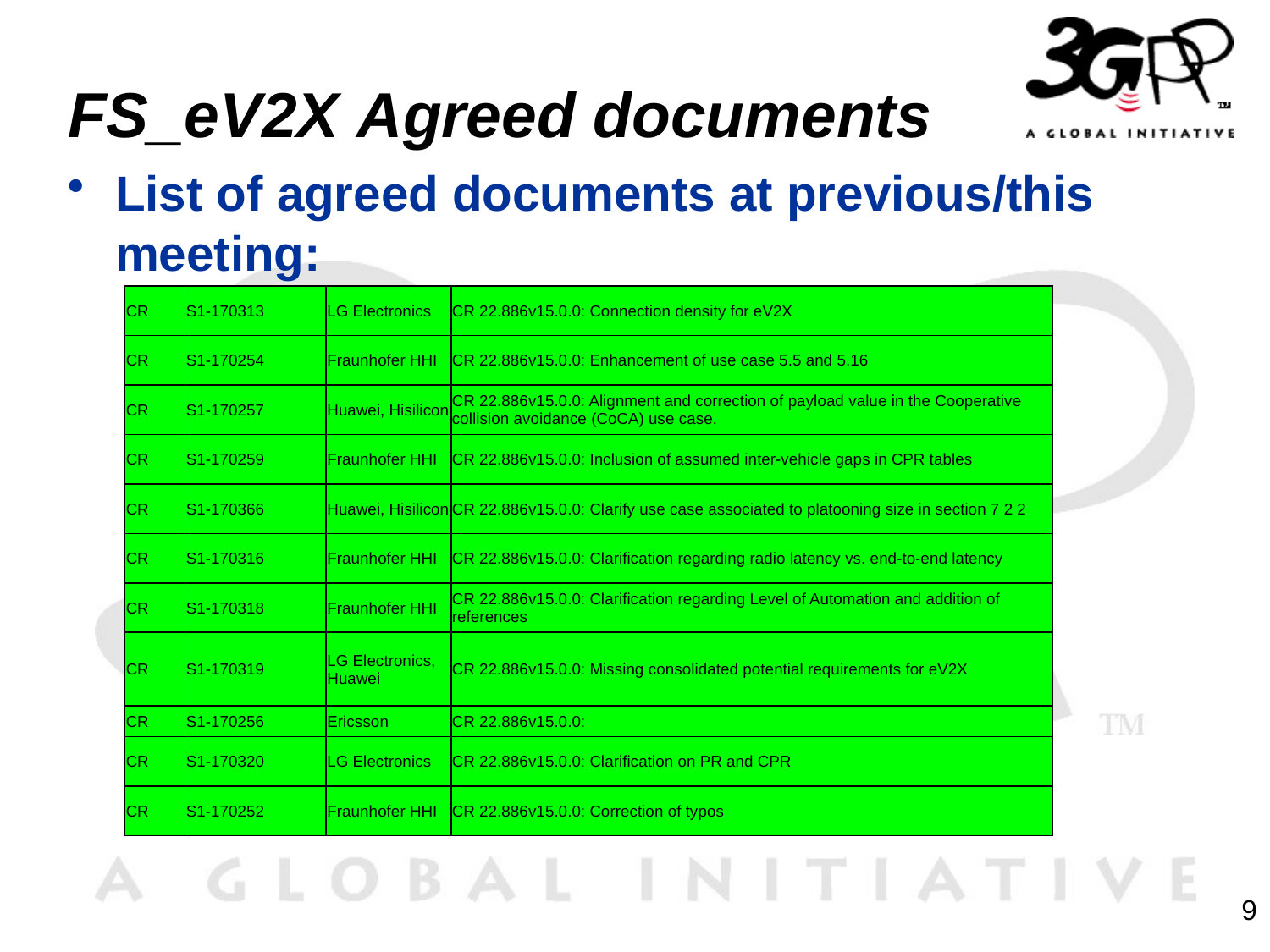

# FS_eV2X Agreed documents
List of agreed documents at previous/this meeting:

| CR | S1-170313 | LG Electronics | CR 22.886v15.0.0: Connection density for eV2X |
| --- | --- | --- | --- |
| CR | S1-170254 | Fraunhofer HHI | CR 22.886v15.0.0: Enhancement of use case 5.5 and 5.16 |
| CR | S1-170257 | Huawei, Hisilicon | CR 22.886v15.0.0: Alignment and correction of payload value in the Cooperative collision avoidance (CoCA) use case. |
| CR | S1-170259 | Fraunhofer HHI | CR 22.886v15.0.0: Inclusion of assumed inter-vehicle gaps in CPR tables |
| CR | S1-170366 | Huawei, Hisilicon | CR 22.886v15.0.0: Clarify use case associated to platooning size in section 7 2 2 |
| CR | S1-170316 | Fraunhofer HHI | CR 22.886v15.0.0: Clarification regarding radio latency vs. end-to-end latency |
| CR | S1-170318 | Fraunhofer HHI | CR 22.886v15.0.0: Clarification regarding Level of Automation and addition of references |
| CR | S1-170319 | LG Electronics, Huawei | CR 22.886v15.0.0: Missing consolidated potential requirements for eV2X |
| CR | S1-170256 | Ericsson | CR 22.886v15.0.0: |
| CR | S1-170320 | LG Electronics | CR 22.886v15.0.0: Clarification on PR and CPR |
| CR | S1-170252 | Fraunhofer HHI | CR 22.886v15.0.0: Correction of typos |
9